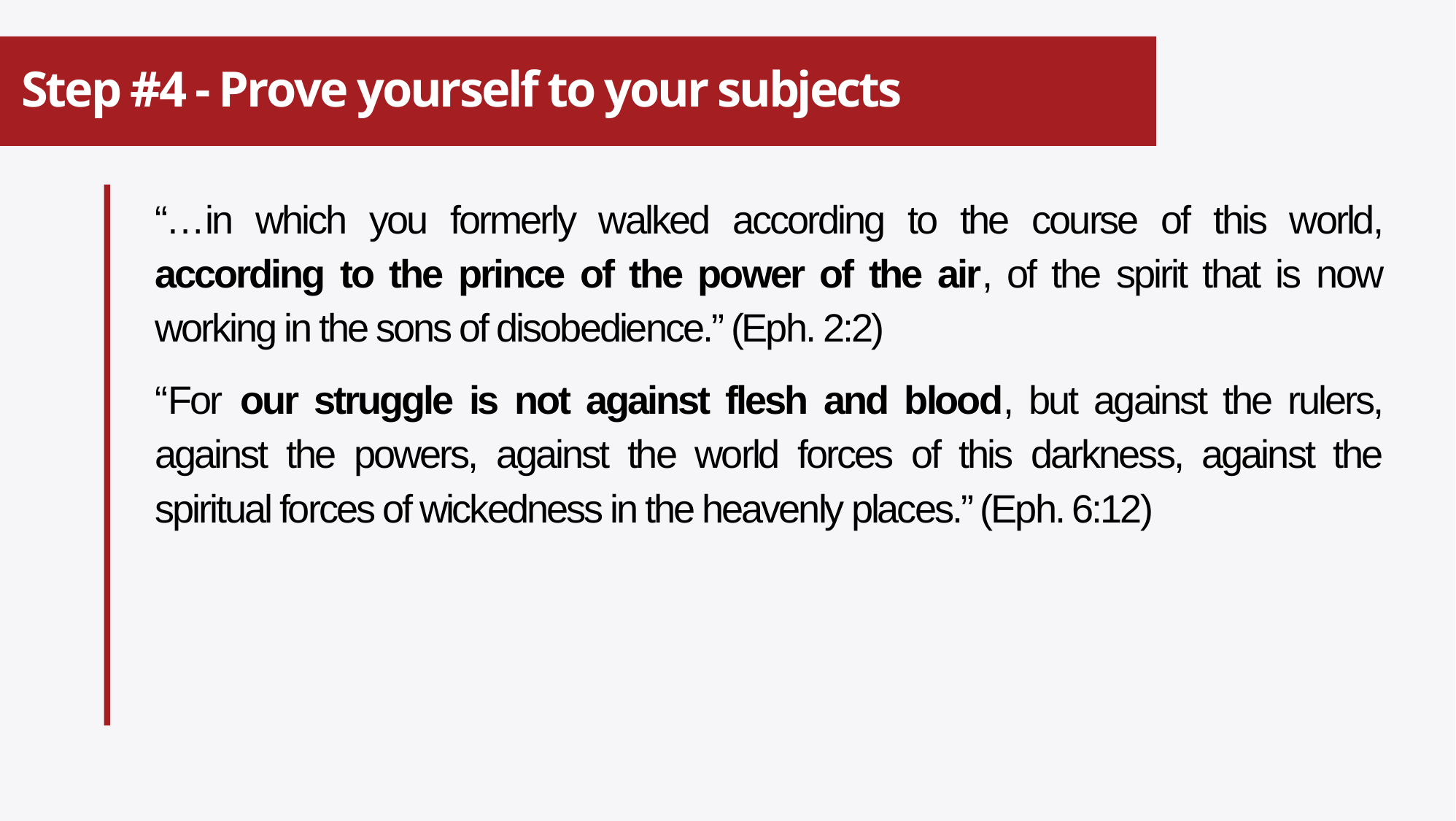

# Step #4 - Prove yourself to your subjects
“…in which you formerly walked according to the course of this world, according to the prince of the power of the air, of the spirit that is now working in the sons of disobedience.” (Eph. 2:2)
“For our struggle is not against flesh and blood, but against the rulers, against the powers, against the world forces of this darkness, against the spiritual forces of wickedness in the heavenly places.” (Eph. 6:12)